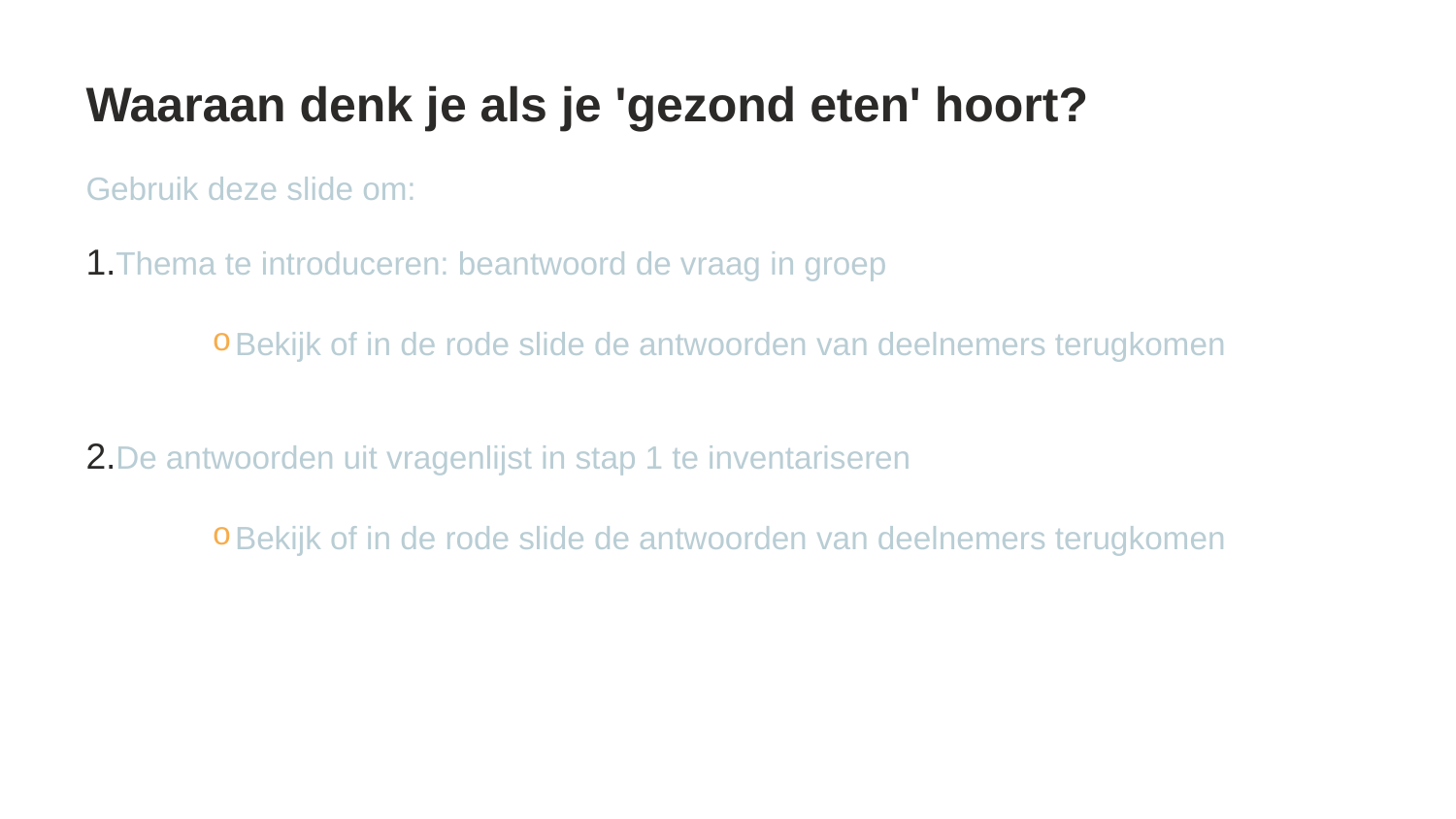

# Waaraan denk je als je 'gezond eten' hoort?
Gebruik deze slide om:
Thema te introduceren: beantwoord de vraag in groep
Bekijk of in de rode slide de antwoorden van deelnemers terugkomen

De antwoorden uit vragenlijst in stap 1 te inventariseren
Bekijk of in de rode slide de antwoorden van deelnemers terugkomen
3/11/2025